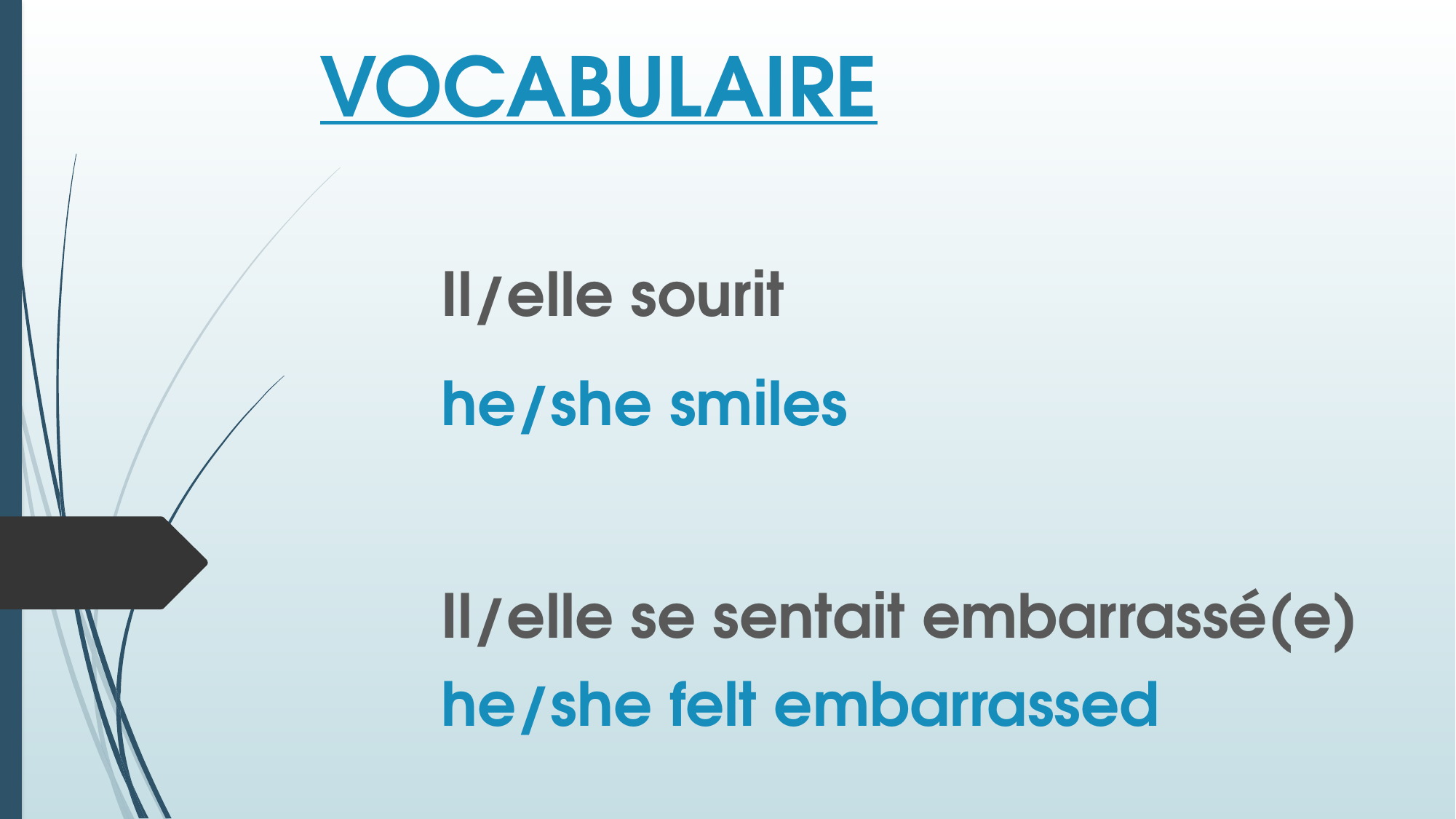

# VOCABULAIRE
Il/elle sourit
he/she smiles

Il/elle se sentait embarrassé(e)
he/she felt embarrassed